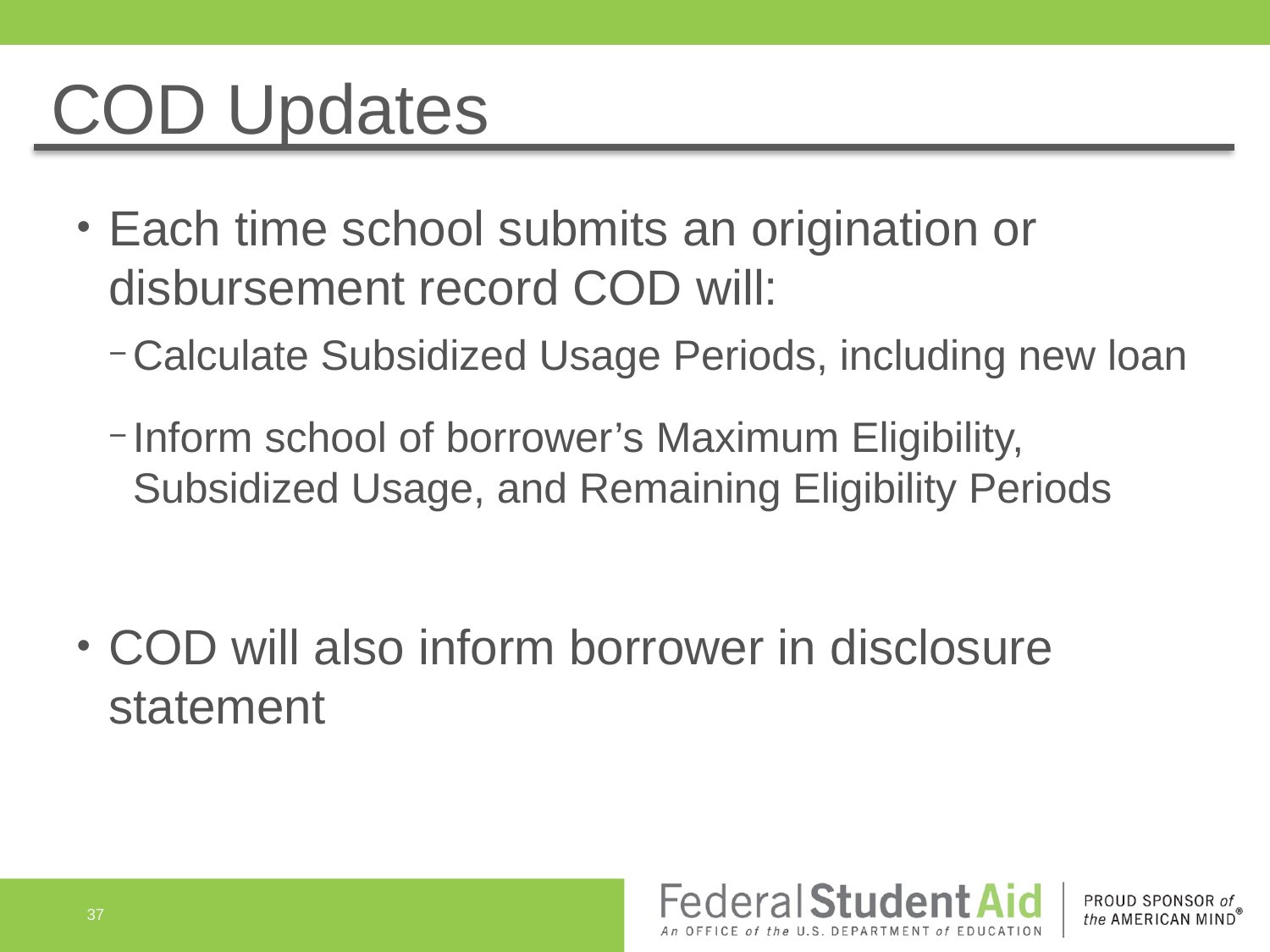

# COD Updates
Each time school submits an origination or disbursement record COD will:
Calculate Subsidized Usage Periods, including new loan
Inform school of borrower’s Maximum Eligibility, Subsidized Usage, and Remaining Eligibility Periods

COD will also inform borrower in disclosure statement
37